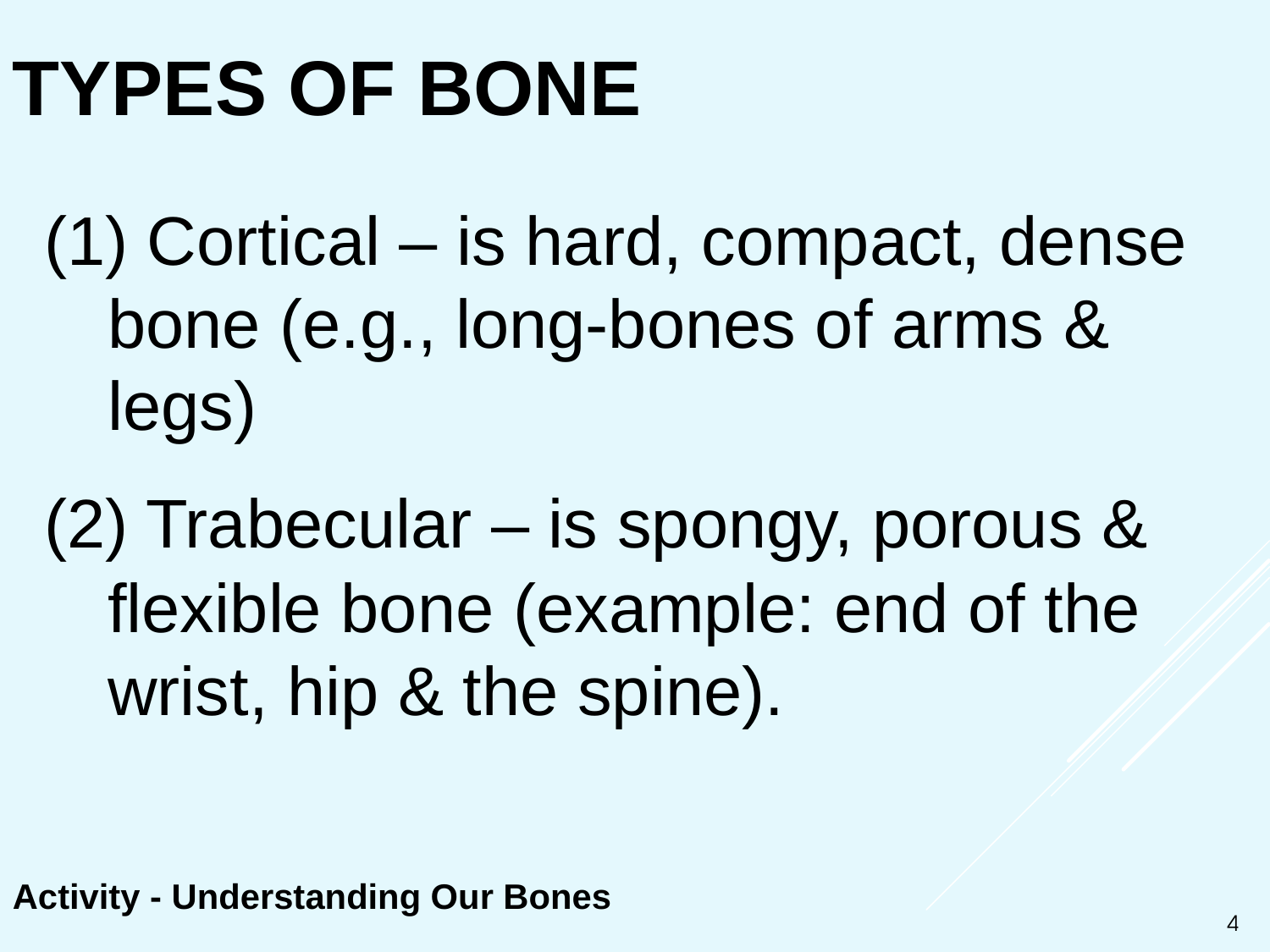

TYPES OF BONE
(1) Cortical – is hard, compact, dense bone (e.g., long-bones of arms & legs)
(2) Trabecular – is spongy, porous & flexible bone (example: end of the wrist, hip & the spine).
4
Activity - Understanding Our Bones